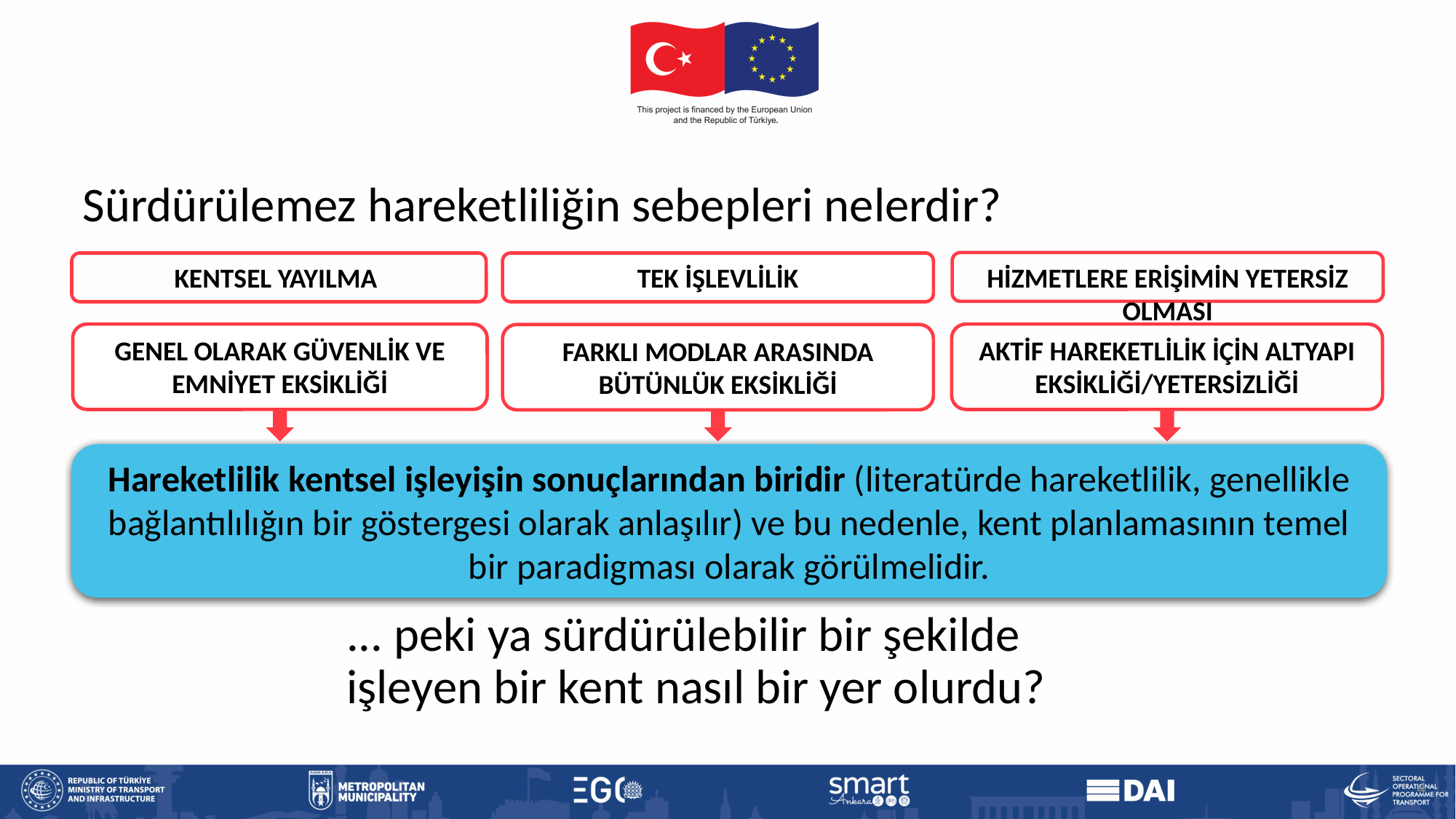

# Sürdürülemez hareketliliğin sebepleri nelerdir?
HİZMETLERE ERİŞİMİN YETERSİZ OLMASI
KENTSEL YAYILMA
TEK İŞLEVLİLİK
GENEL OLARAK GÜVENLİK VE EMNİYET EKSİKLİĞİ
AKTİF HAREKETLİLİK İÇİN ALTYAPI EKSİKLİĞİ/YETERSİZLİĞİ
FARKLI MODLAR ARASINDA BÜTÜNLÜK EKSİKLİĞİ

Hareketlilik kentsel işleyişin sonuçlarından biridir (literatürde hareketlilik, genellikle bağlantılılığın bir göstergesi olarak anlaşılır) ve bu nedenle, kent planlamasının temel bir paradigması olarak görülmelidir.
... peki ya sürdürülebilir bir şekilde işleyen bir kent nasıl bir yer olurdu?
4